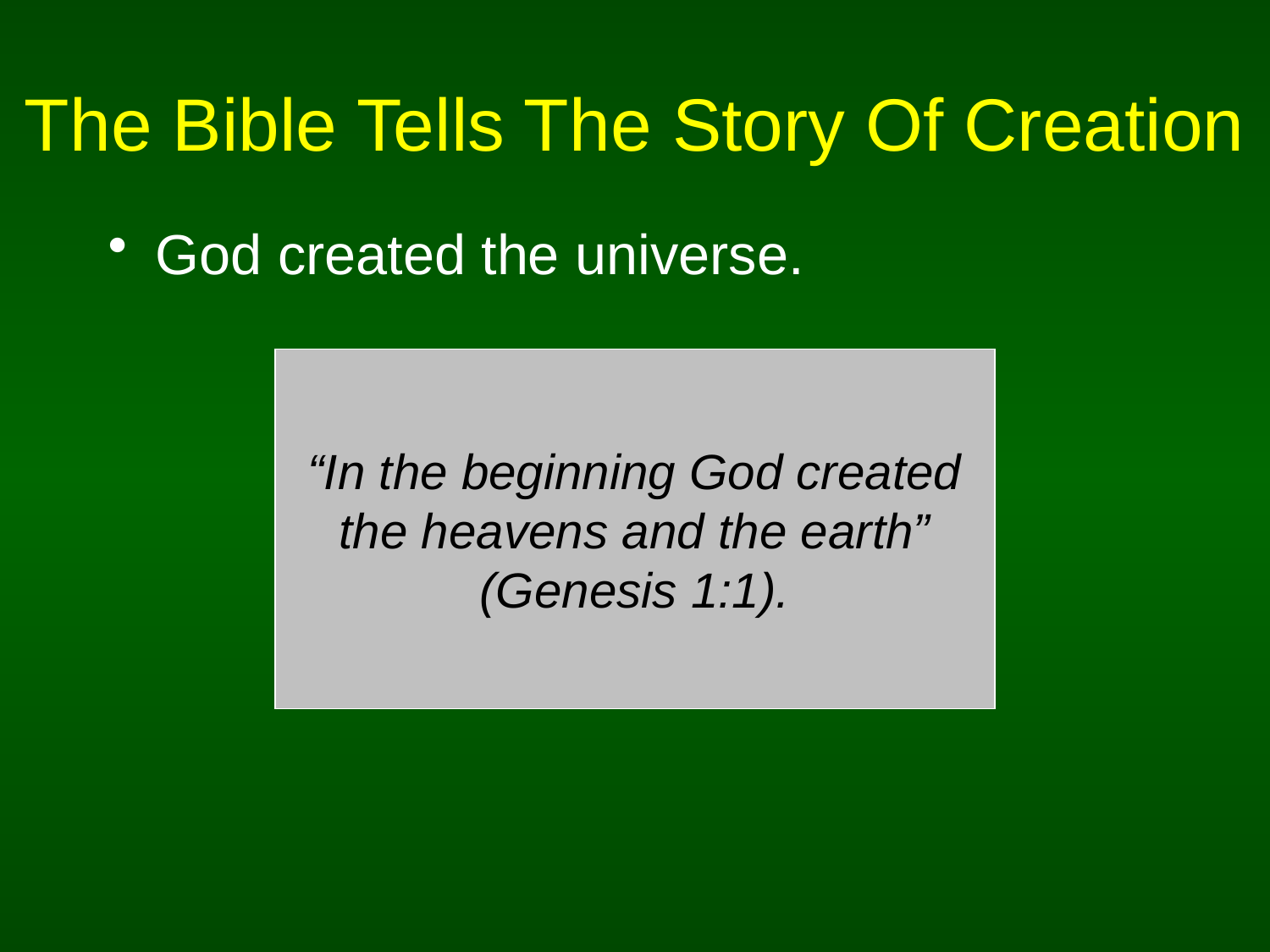

# The Bible Tells The Story Of Creation
God created the universe.
“In the beginning God created
the heavens and the earth”
(Genesis 1:1).